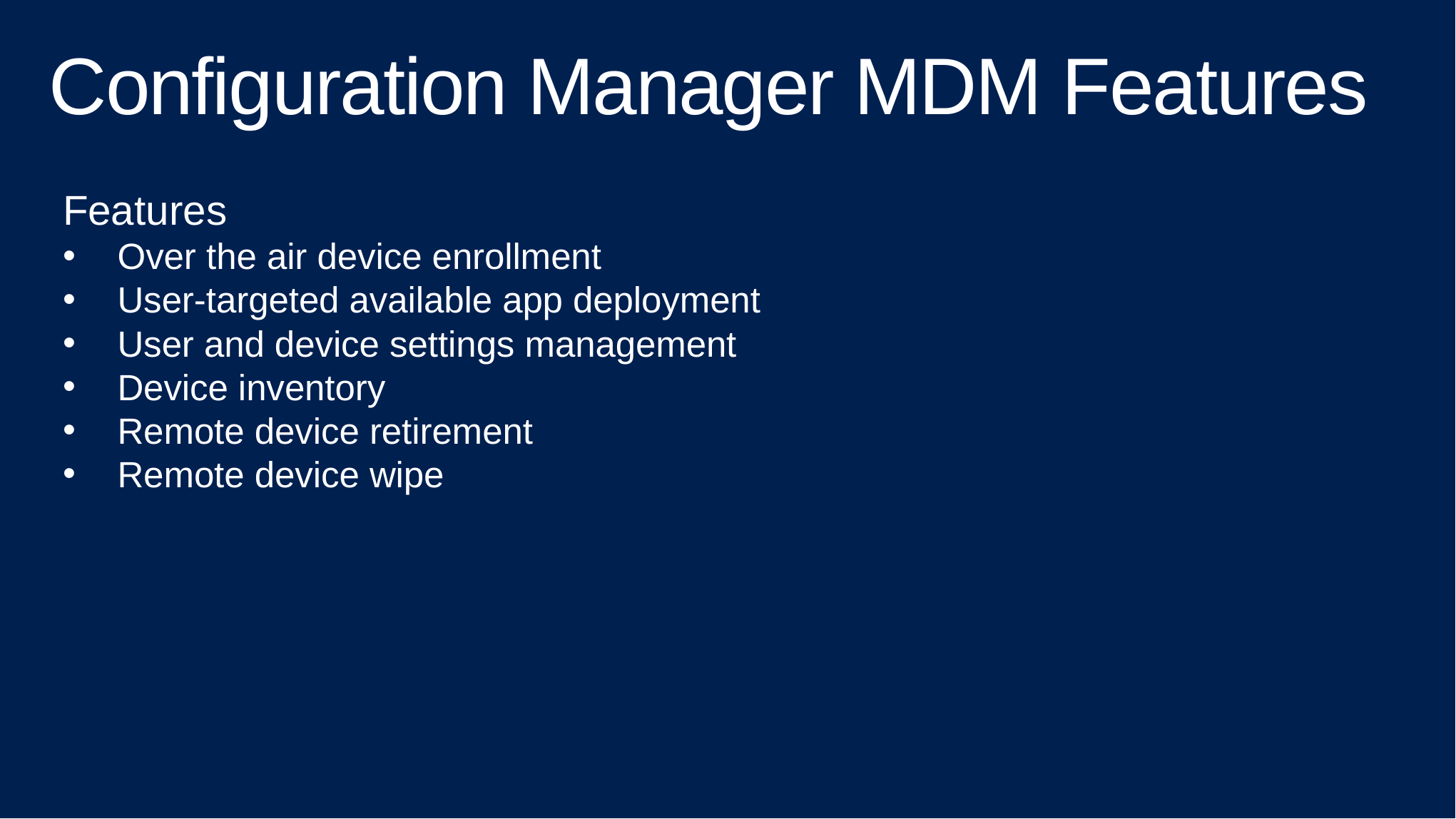

# Configuration Manager MDM Features
Features
Over the air device enrollment
User-targeted available app deployment
User and device settings management
Device inventory
Remote device retirement
Remote device wipe